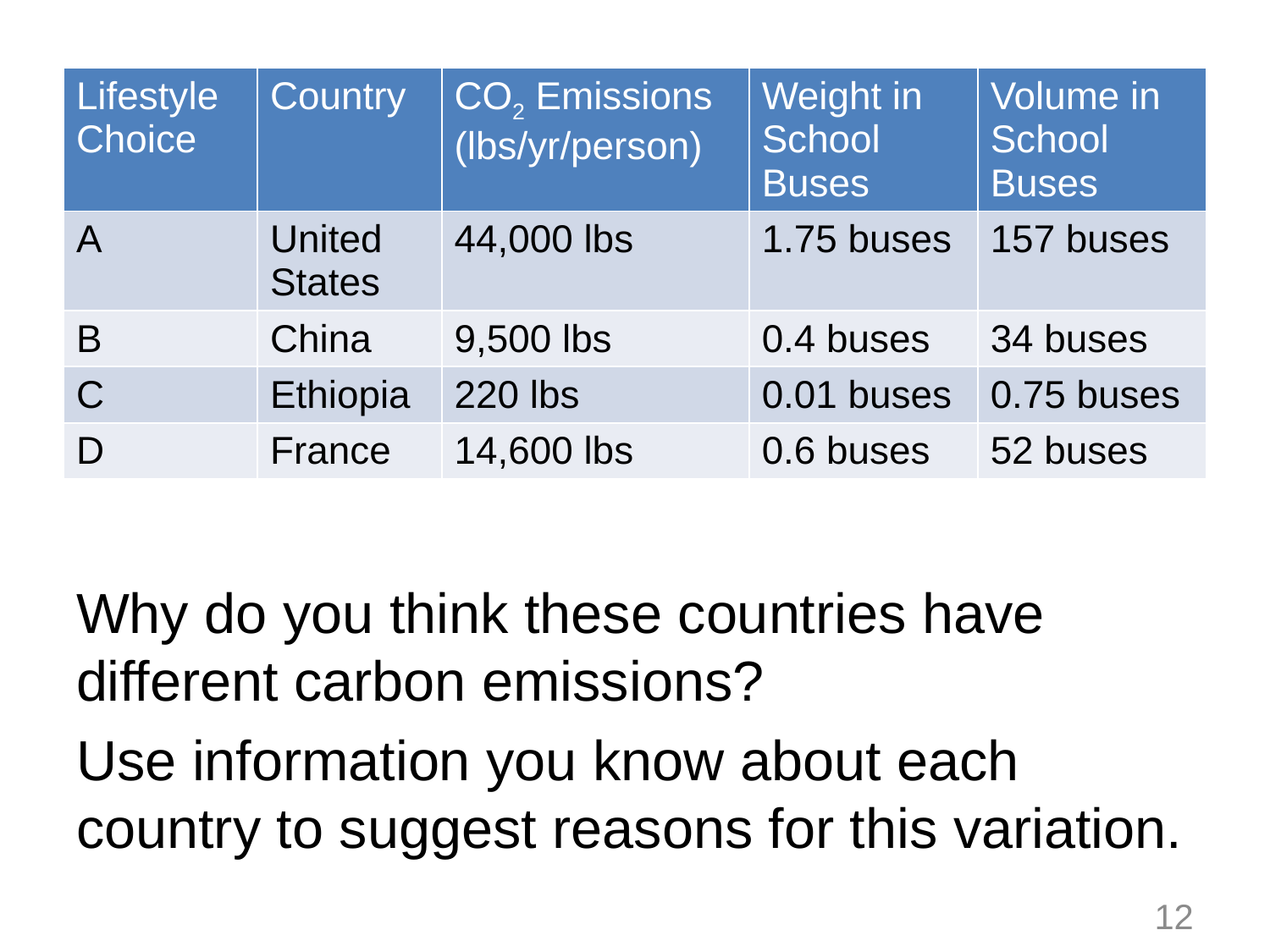

| Lifestyle Choice | Country | CO2 Emissions (lbs/yr/person) | Weight in School Buses | Volume in School Buses |
| --- | --- | --- | --- | --- |
| A | United States | 44,000 lbs | 1.75 buses | 157 buses |
| B | China | 9,500 lbs | 0.4 buses | 34 buses |
| C | Ethiopia | 220 lbs | 0.01 buses | 0.75 buses |
| D | France | 14,600 lbs | 0.6 buses | 52 buses |
Why do you think these countries have different carbon emissions?
Use information you know about each country to suggest reasons for this variation.
12